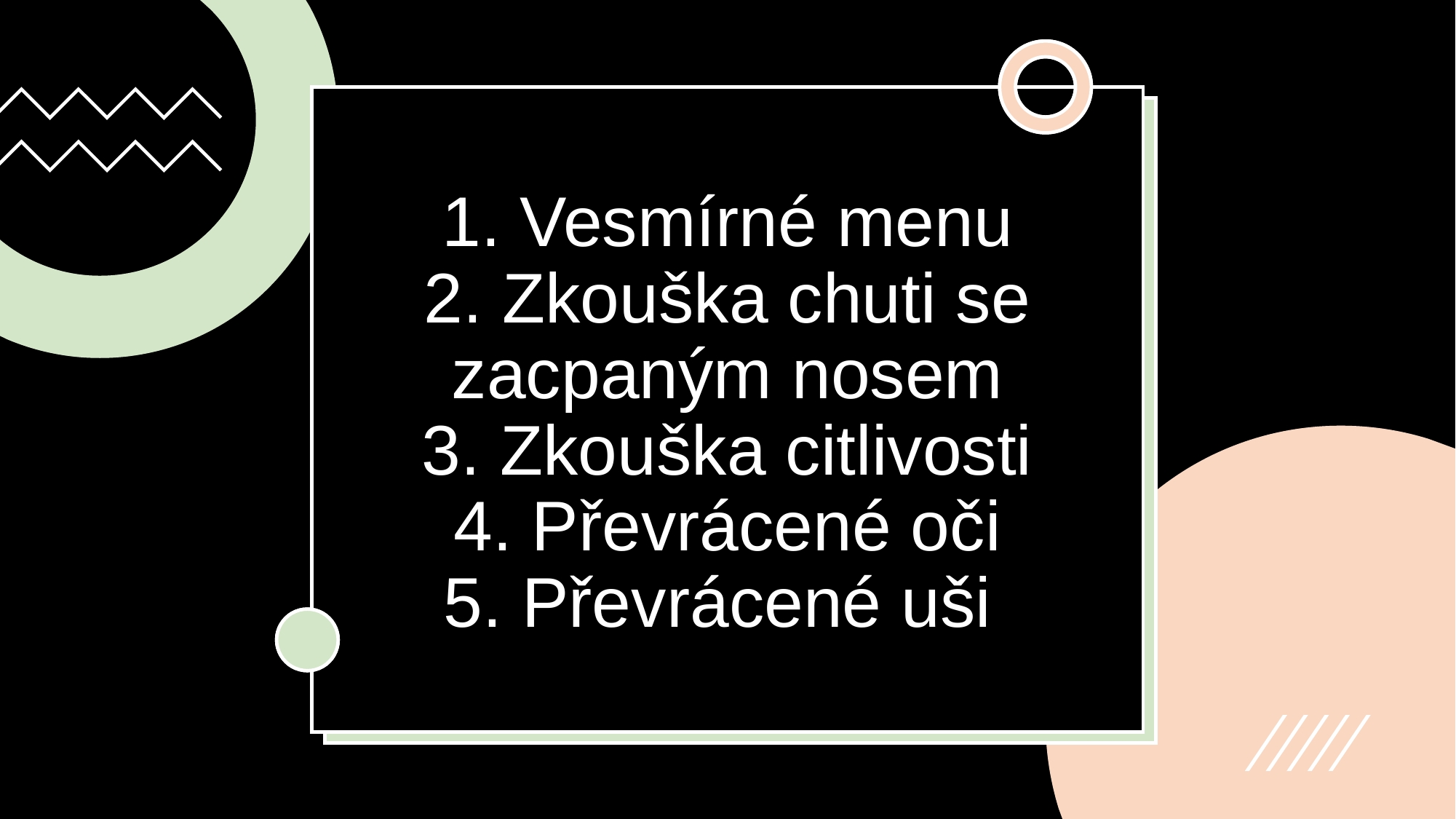

# 1. Vesmírné menu 2. Zkouška chuti se zacpaným nosem 3. Zkouška citlivosti 4. Převrácené oči 5. Převrácené uši